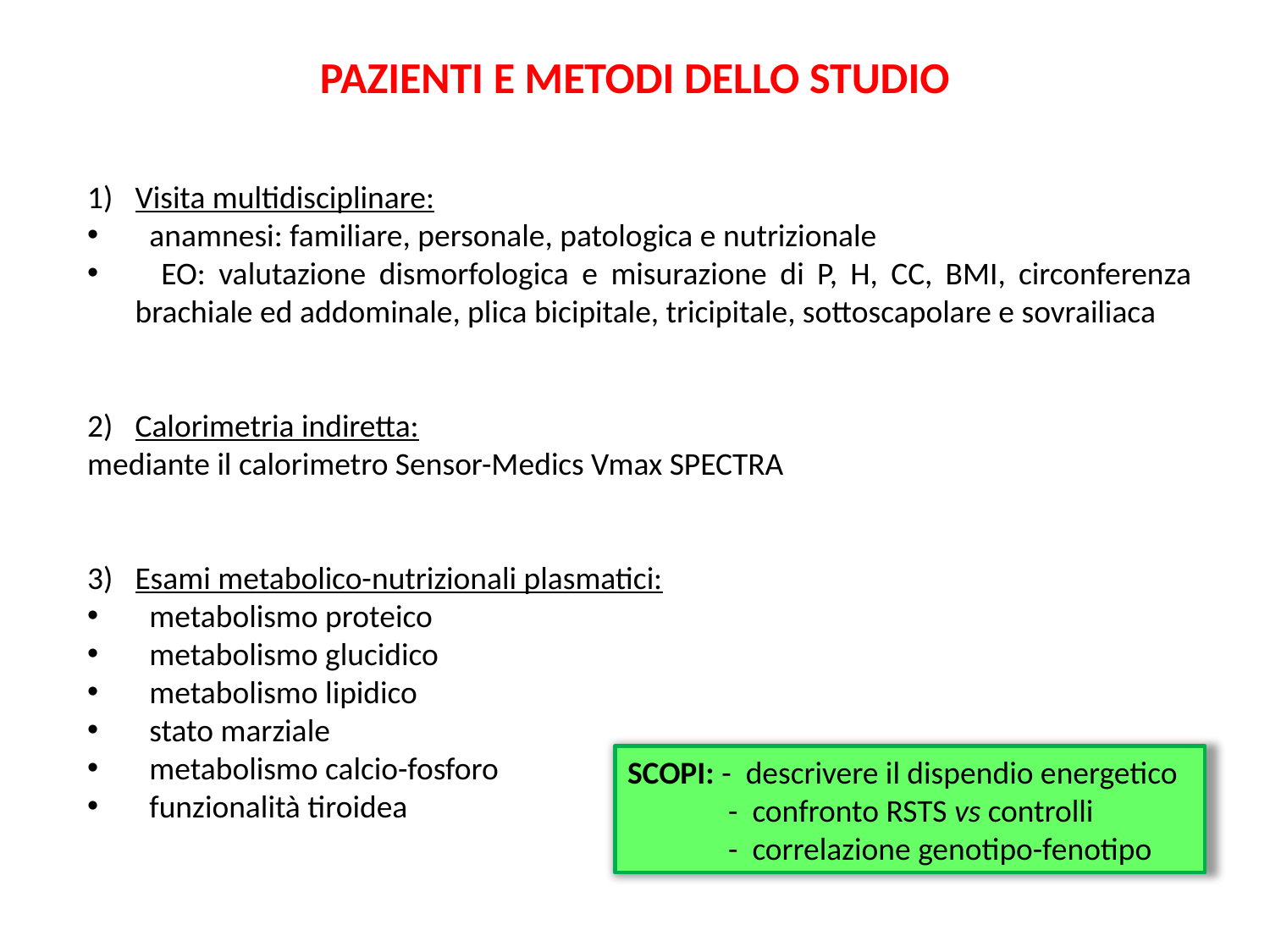

# PAZIENTI E METODI DELLO STUDIO
Visita multidisciplinare:
  anamnesi: familiare, personale, patologica e nutrizionale
  EO: valutazione dismorfologica e misurazione di P, H, CC, BMI, circonferenza brachiale ed addominale, plica bicipitale, tricipitale, sottoscapolare e sovrailiaca

Calorimetria indiretta:
mediante il calorimetro Sensor-Medics Vmax SPECTRA

Esami metabolico-nutrizionali plasmatici:
  metabolismo proteico
  metabolismo glucidico
  metabolismo lipidico
  stato marziale
  metabolismo calcio-fosforo
  funzionalità tiroidea
SCOPI: -  descrivere il dispendio energetico
              -  confronto RSTS vs controlli
              -  correlazione genotipo-fenotipo